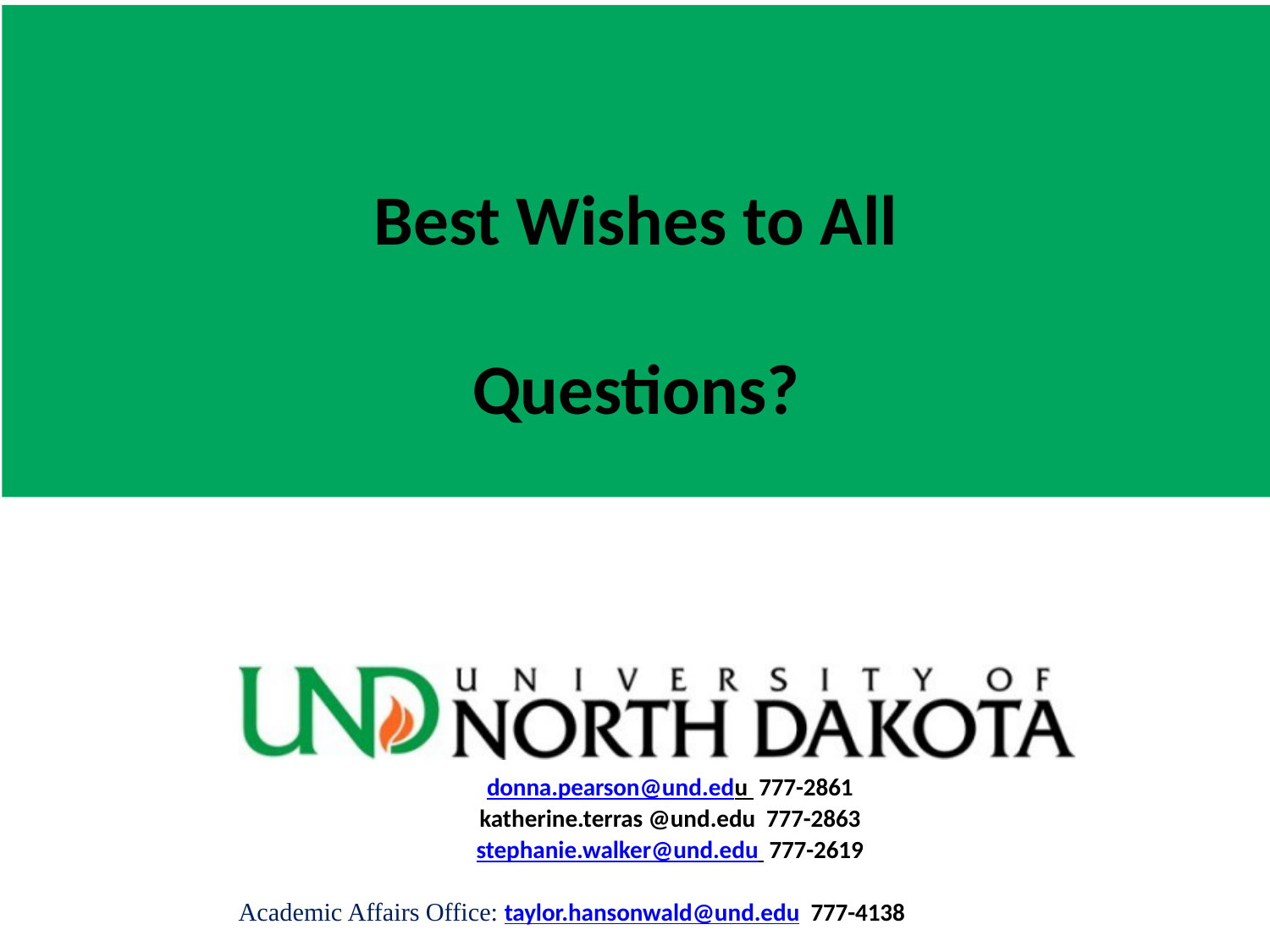

Best Wishes to All

Questions?

donna.pearson@und.edu  777-2861
katherine.terras @und.edu  777-2863
stephanie.walker@und.edu  777-2619

Academic Affairs Office: taylor.hansonwald@und.edu  777-4138